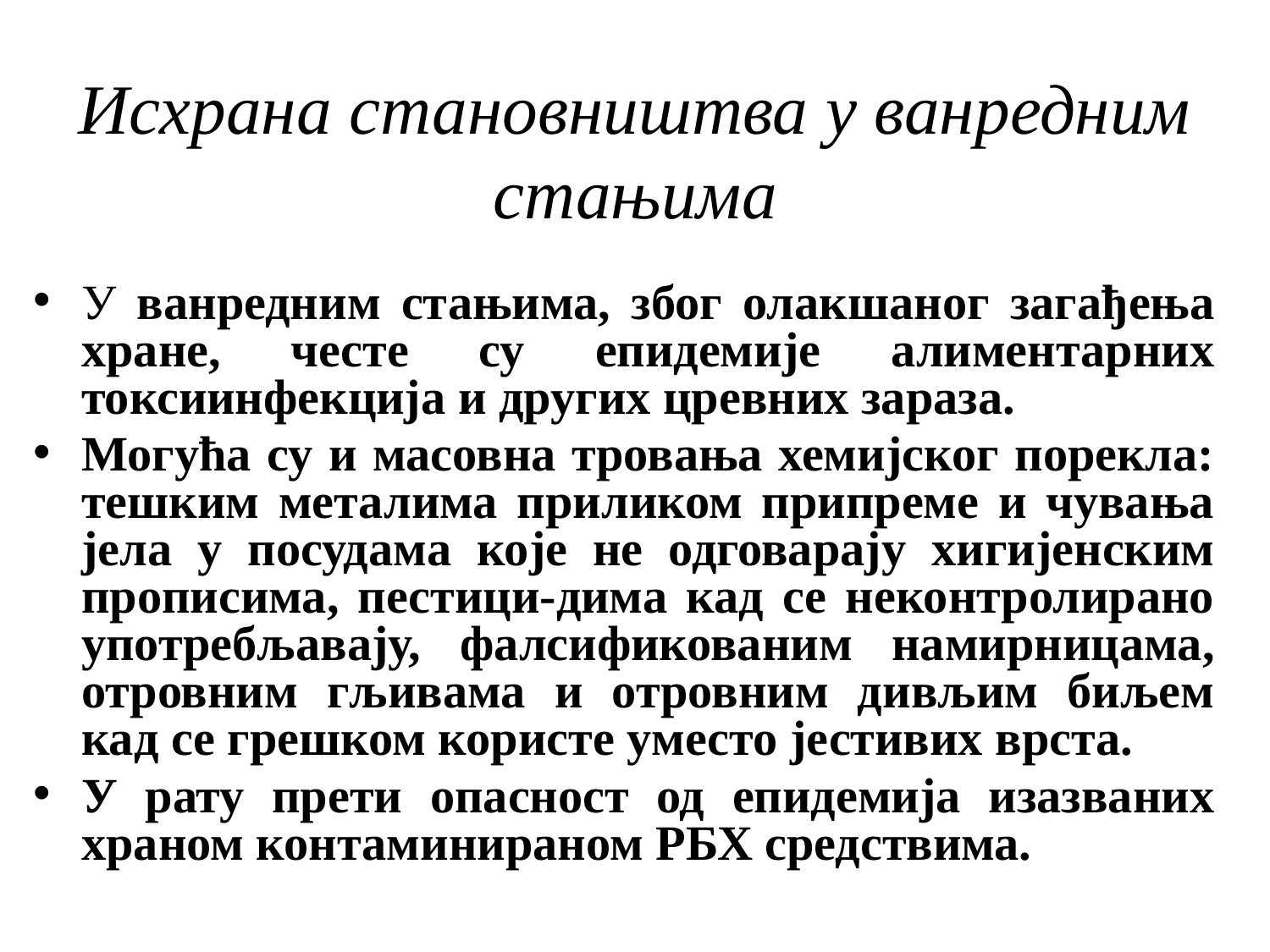

# Исхрана становништва у ванредним стањима
У ванредним стањима, због олакшаног загађења хране, честе су епидемије алиментарних токсиинфекција и других цревних зараза.
Могућа су и масовна тровања хемијског порекла: тешким металима приликом припреме и чувања јела у посудама које не одговарају хигијенским прописима, пестици-дима кад се неконтролирано употребљавају, фалсификованим намирницама, отровним гљивама и отровним дивљим биљем кад се грешком користе уместо јестивих врста.
У рату прети опасност од епидемија изазваних храном контаминираном РБХ средствима.